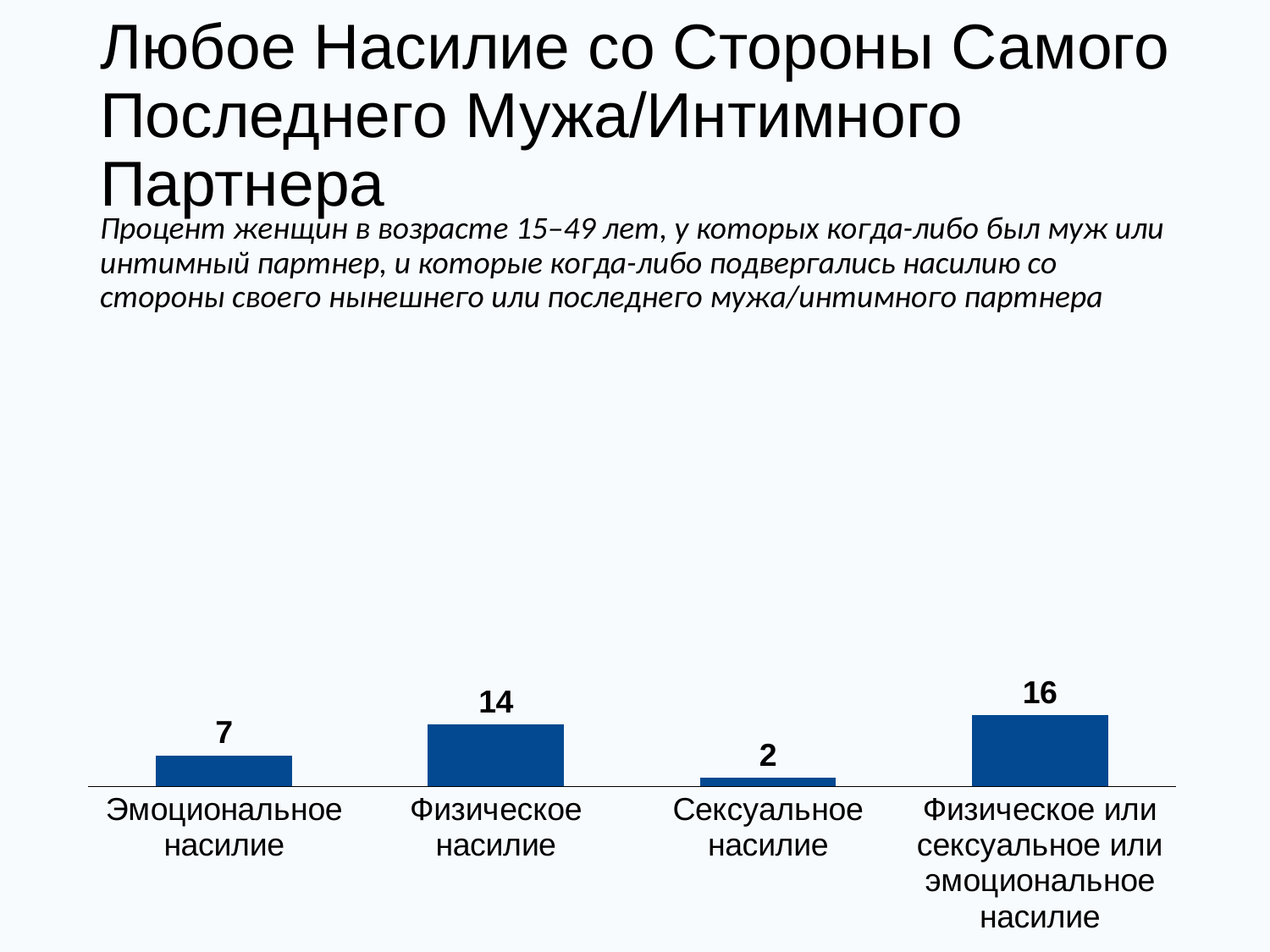

# Любое Насилие со Стороны Самого Последнего Мужа/Интимного Партнера
Процент женщин в возрасте 15–49 лет, у которых когда-либо был муж или интимный партнер, и которые когда-либо подвергались насилию со стороны своего нынешнего или последнего мужа/интимного партнера

### Chart

| Category | Эмоциональное насилие |
|---|---|
| Эмоциональное насилие | 7.0 |
| Физическое насилие | 14.0 |
| Сексуальное насилие | 2.0 |
| Физическое или сексуальное или эмоциональное насилие | 16.0 |